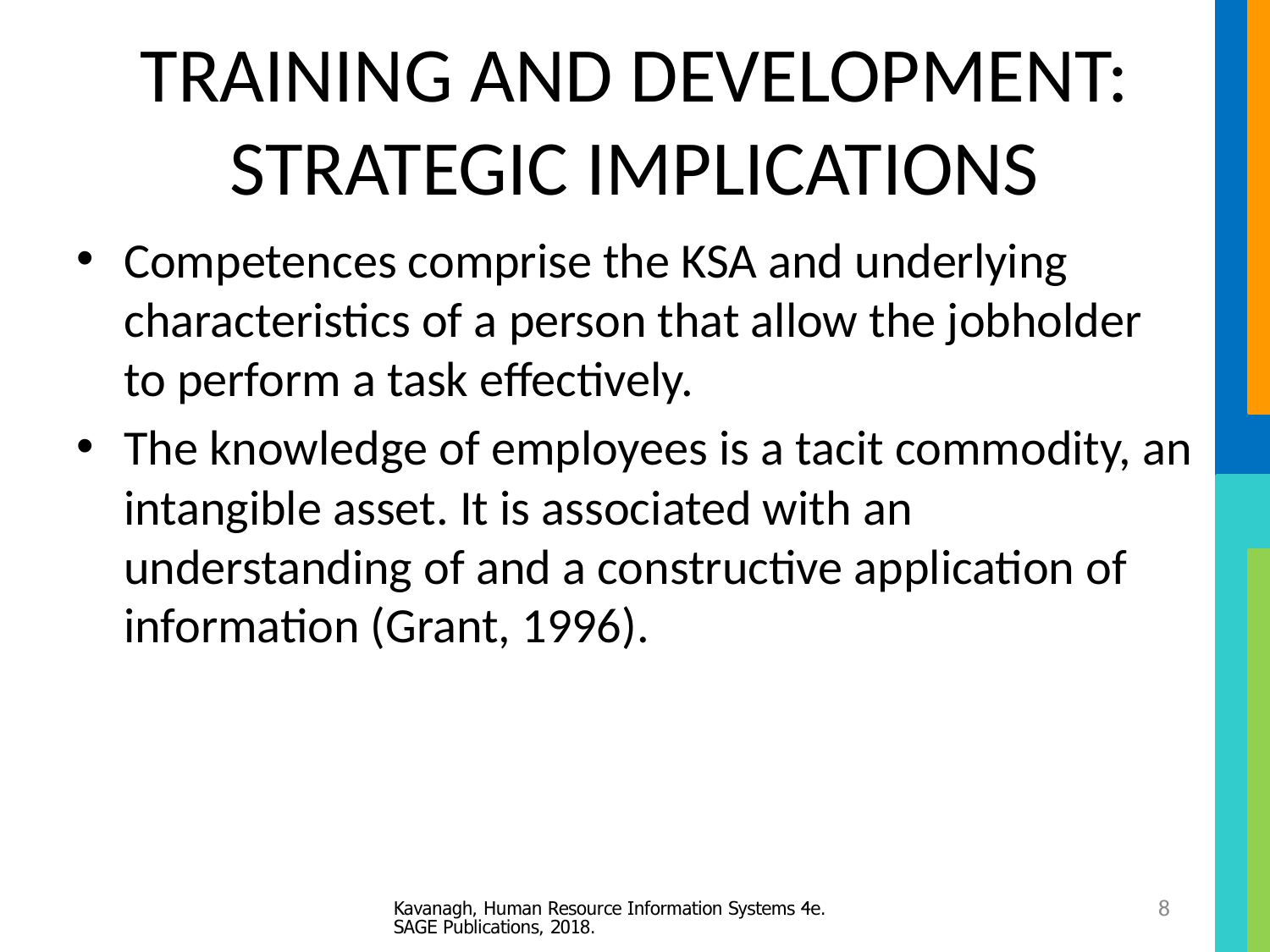

# TRAINING AND DEVELOPMENT: STRATEGIC IMPLICATIONS
Competences comprise the KSA and underlying characteristics of a person that allow the jobholder to perform a task effectively.
The knowledge of employees is a tacit commodity, an intangible asset. It is associated with an understanding of and a constructive application of information (Grant, 1996).
Kavanagh, Human Resource Information Systems 4e. SAGE Publications, 2018.
8